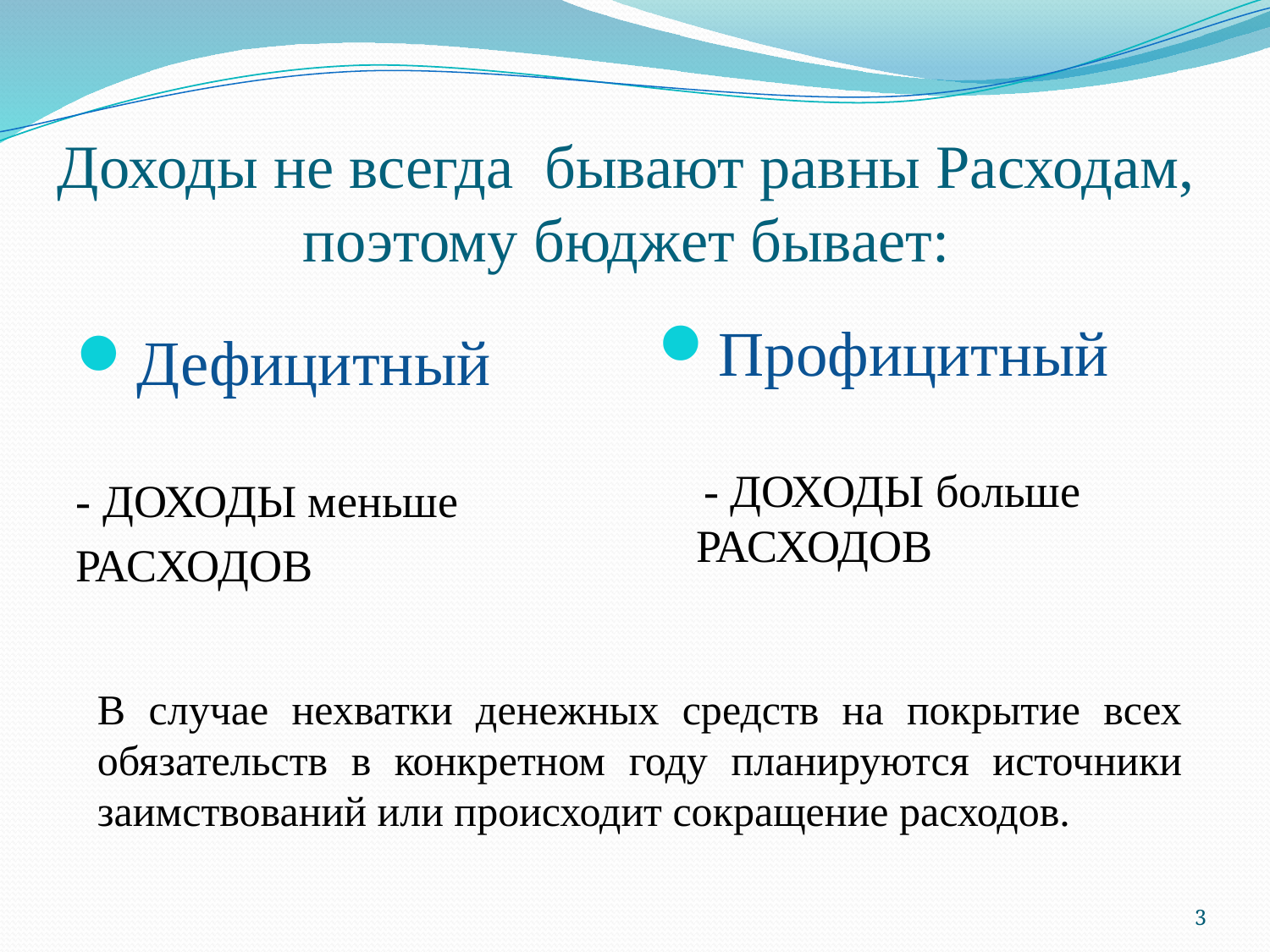

# Доходы не всегда  бывают равны Расходам, поэтому бюджет бывает:
Профицитный

    - ДОХОДЫ больше РАСХОДОВ

Дефицитный

- ДОХОДЫ меньше
РАСХОДОВ
В случае нехватки денежных средств на покрытие всех обязательств в конкретном году планируются источники заимствований или происходит сокращение расходов.
3